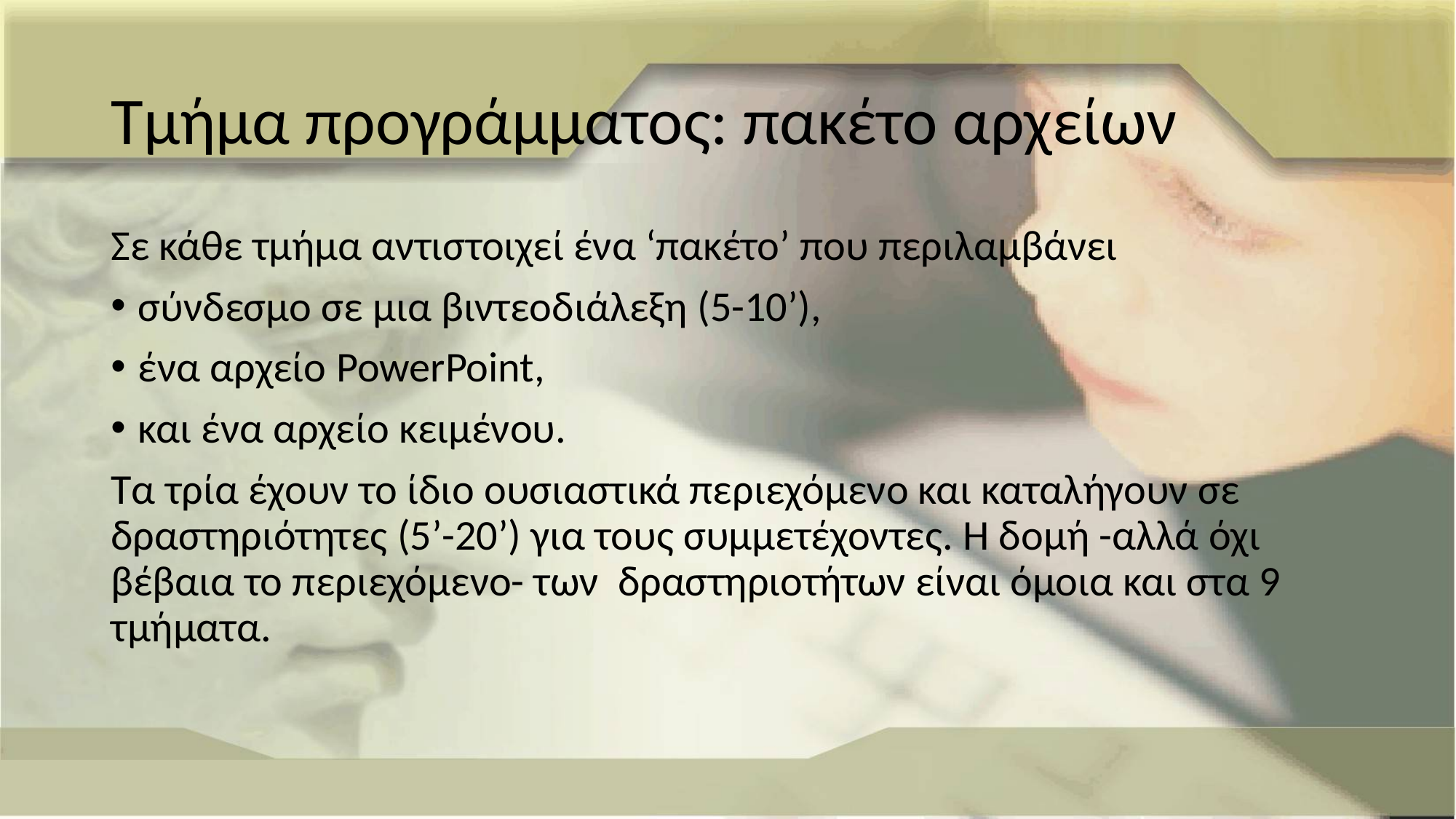

# Τμήμα προγράμματος: πακέτο αρχείων
Σε κάθε τμήμα αντιστοιχεί ένα ‘πακέτο’ που περιλαμβάνει
σύνδεσμο σε μια βιντεοδιάλεξη (5-10’),
ένα αρχείο PowerPoint,
και ένα αρχείο κειμένου.
Τα τρία έχουν το ίδιο ουσιαστικά περιεχόμενο και καταλήγουν σε δραστηριότητες (5’-20’) για τους συμμετέχοντες. Η δομή -αλλά όχι βέβαια το περιεχόμενο- των  δραστηριοτήτων είναι όμοια και στα 9 τμήματα.